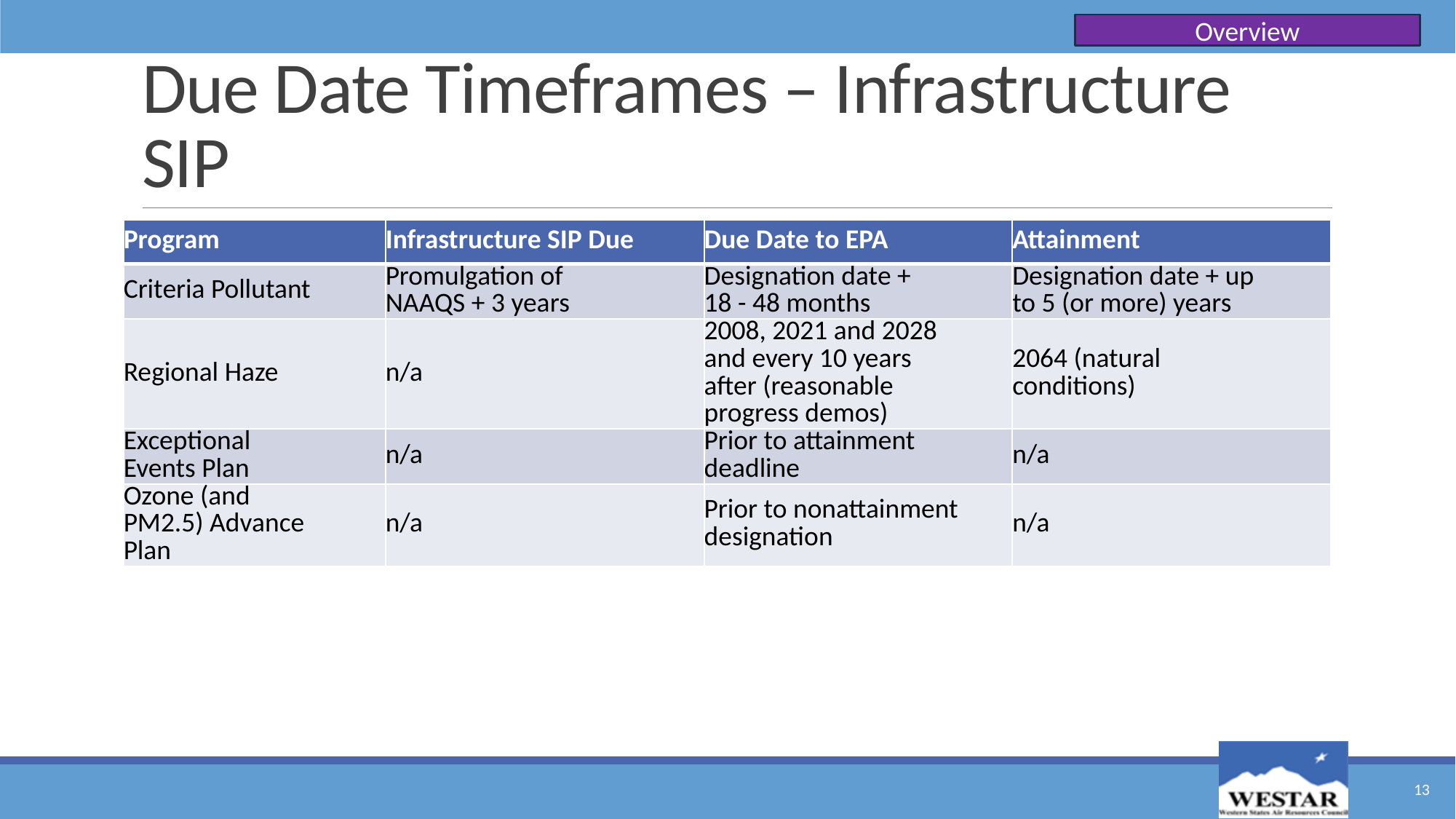

Overview
# Due Date Timeframes – Infrastructure SIP
| Program | Infrastructure SIP Due | Due Date to EPA | Attainment |
| --- | --- | --- | --- |
| Criteria Pollutant | Promulgation of NAAQS + 3 years | Designation date + 18 - 48 months | Designation date + up to 5 (or more) years |
| Regional Haze | n/a | 2008, 2021 and 2028 and every 10 years after (reasonable progress demos) | 2064 (natural conditions) |
| Exceptional Events Plan | n/a | Prior to attainment deadline | n/a |
| Ozone (and PM2.5) Advance Plan | n/a | Prior to nonattainment designation | n/a |
13